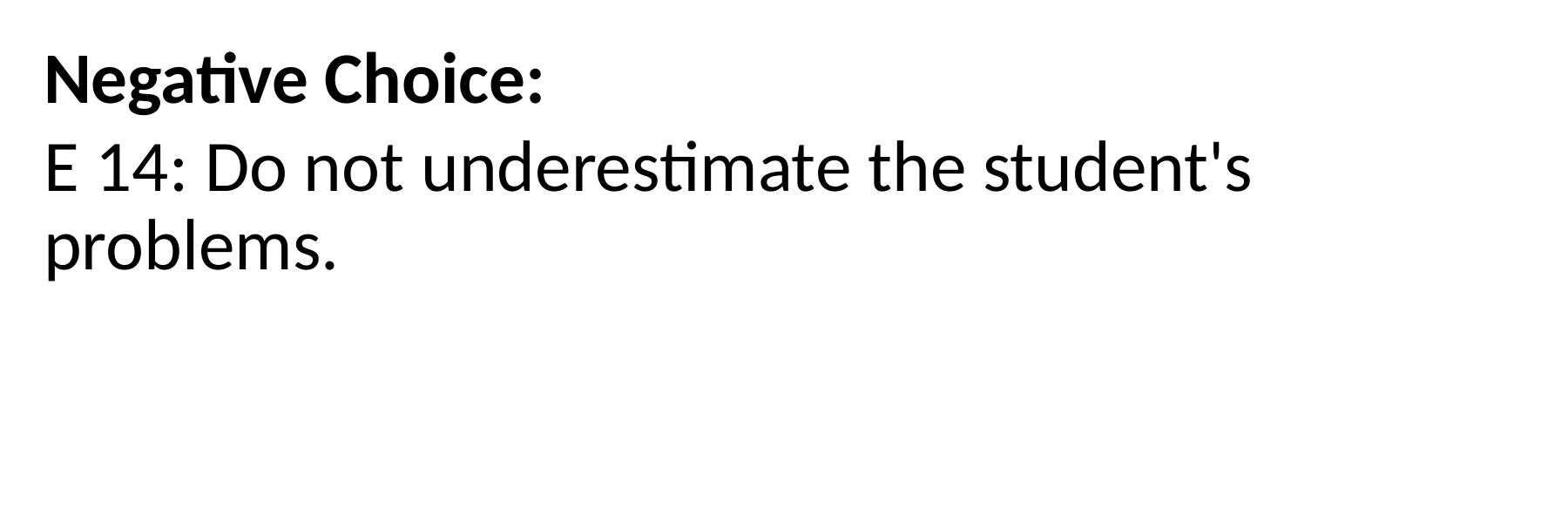

Negative Choice:
E 14: Do not underestimate the student's problems.